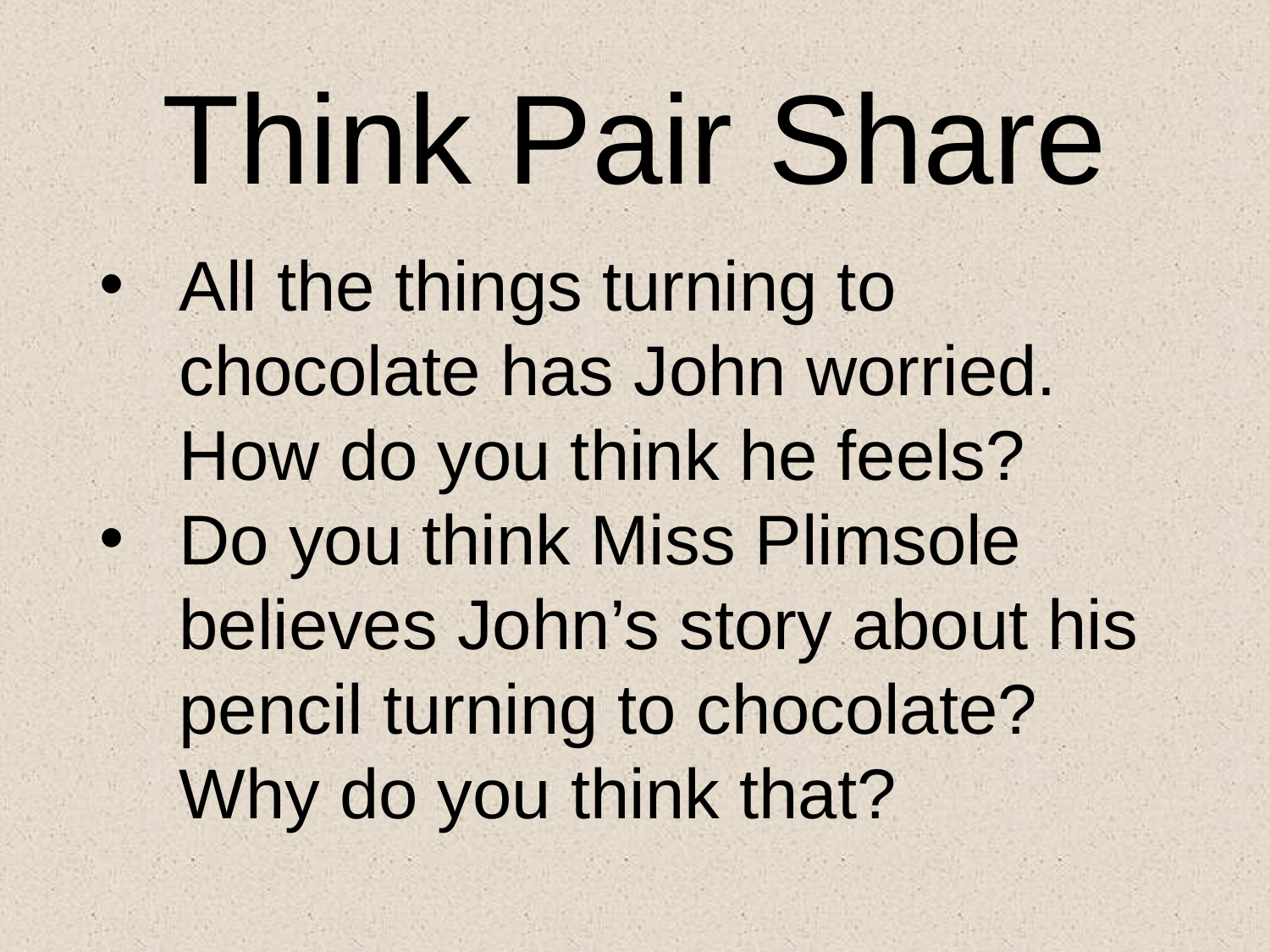

# Think Pair Share
All the things turning to chocolate has John worried. How do you think he feels?
Do you think Miss Plimsole believes John’s story about his pencil turning to chocolate? Why do you think that?